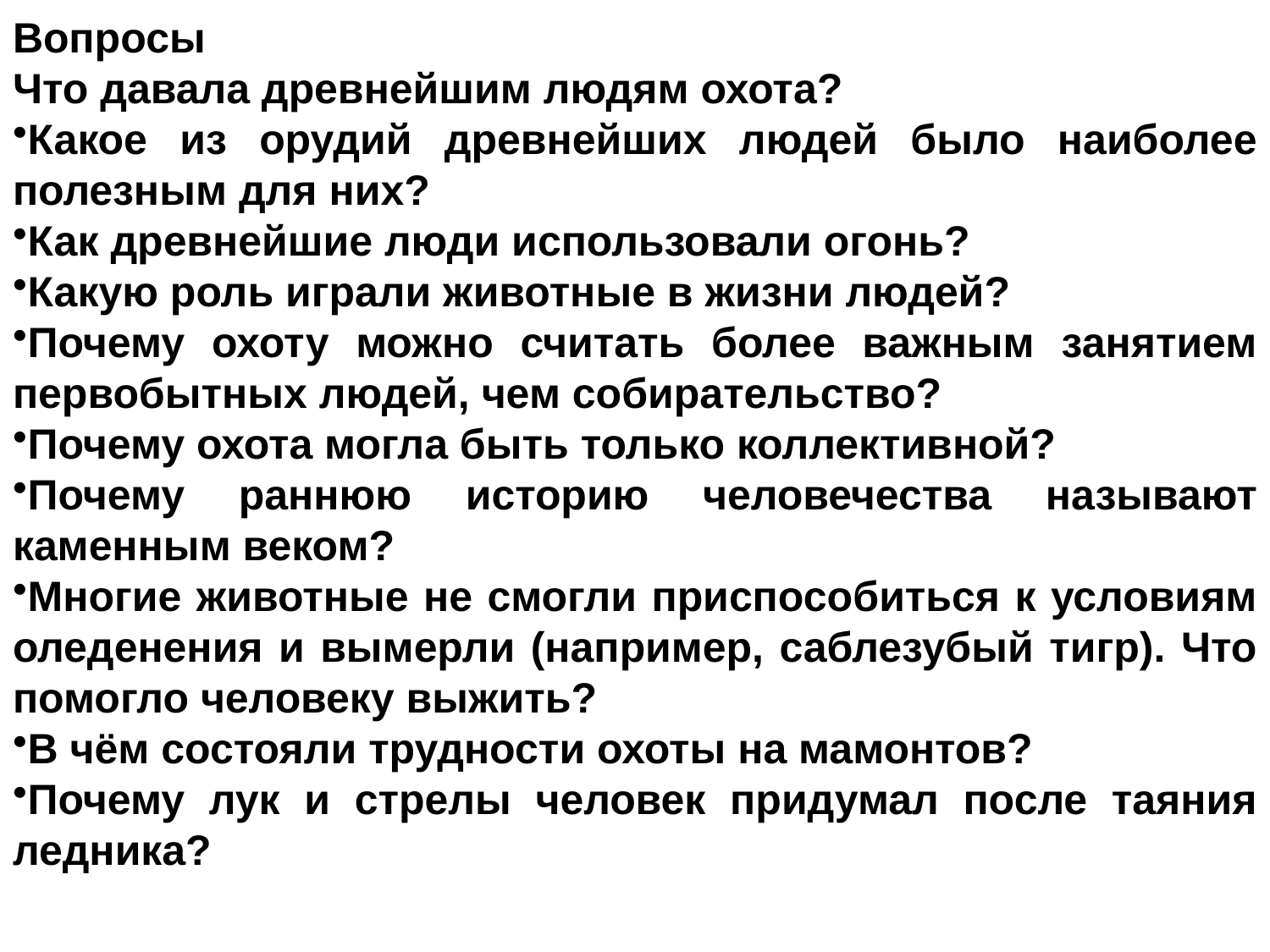

Вопросы
Что давала древнейшим людям охота?
Какое из орудий древнейших людей было наиболее полезным для них?
Как древнейшие люди использовали огонь?
Какую роль играли животные в жизни людей?
Почему охоту можно считать более важным занятием первобытных людей, чем собирательство?
Почему охота могла быть только коллективной?
Почему раннюю историю человечества называют каменным веком?
Многие животные не смогли приспособиться к условиям оледенения и вымерли (например, саблезубый тигр). Что помогло человеку выжить?
В чём состояли трудности охоты на мамонтов?
Почему лук и стрелы человек придумал после таяния ледника?